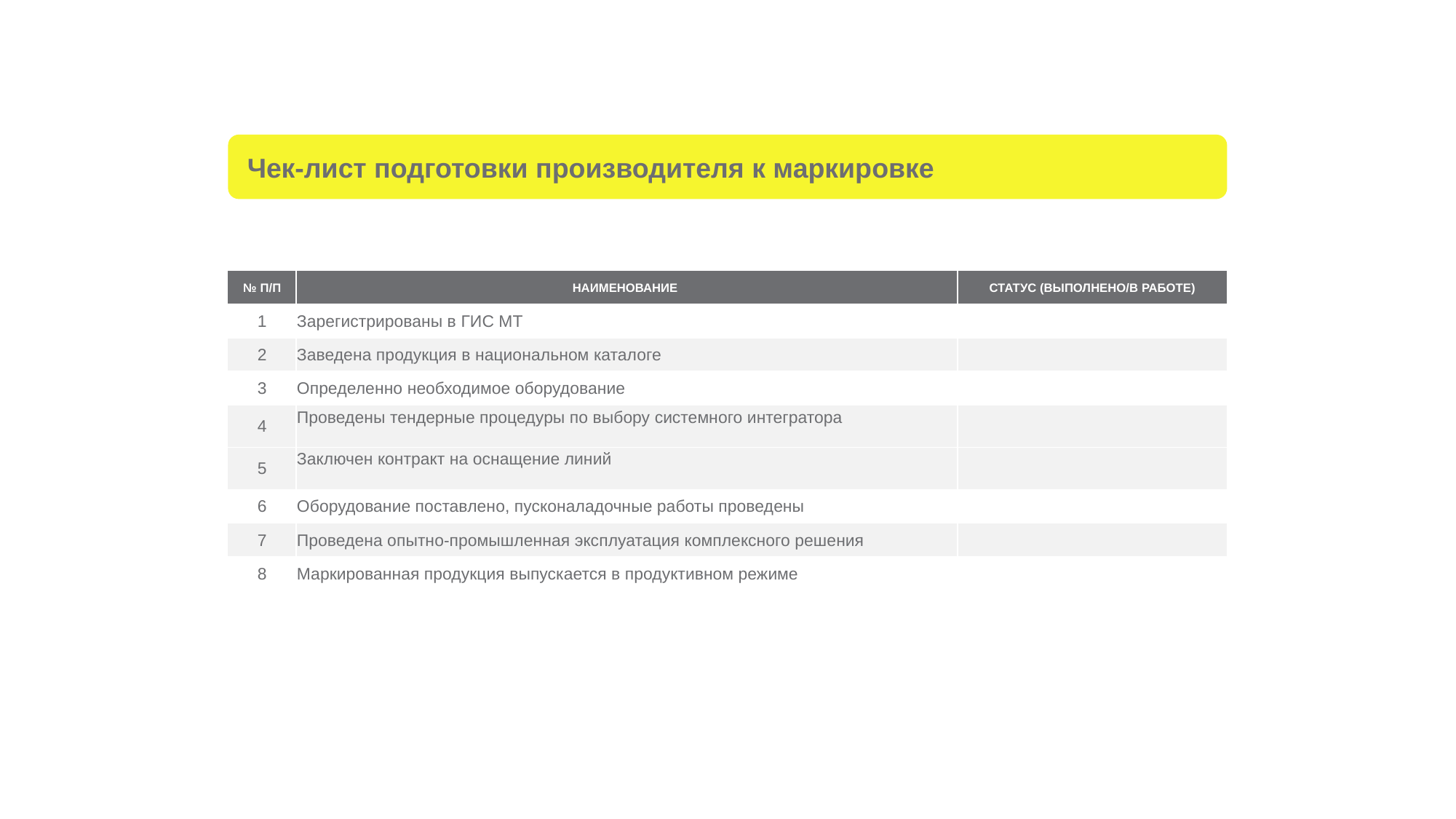

Чек-лист подготовки производителя к маркировке
| № П/П | НАИМЕНОВАНИЕ | СТАТУС (ВЫПОЛНЕНО/В РАБОТЕ) |
| --- | --- | --- |
| 1 | Зарегистрированы в ГИС МТ |  |
| 2 | Заведена продукция в национальном каталоге |  |
| 3 | Определенно необходимое оборудование |  |
| 4 | Проведены тендерные процедуры по выбору системного интегратора |  |
| 5 | Заключен контракт на оснащение линий |  |
| 6 | Оборудование поставлено, пусконаладочные работы проведены |  |
| 7 | Проведена опытно-промышленная эксплуатация комплексного решения |  |
| 8 | Маркированная продукция выпускается в продуктивном режиме |  |